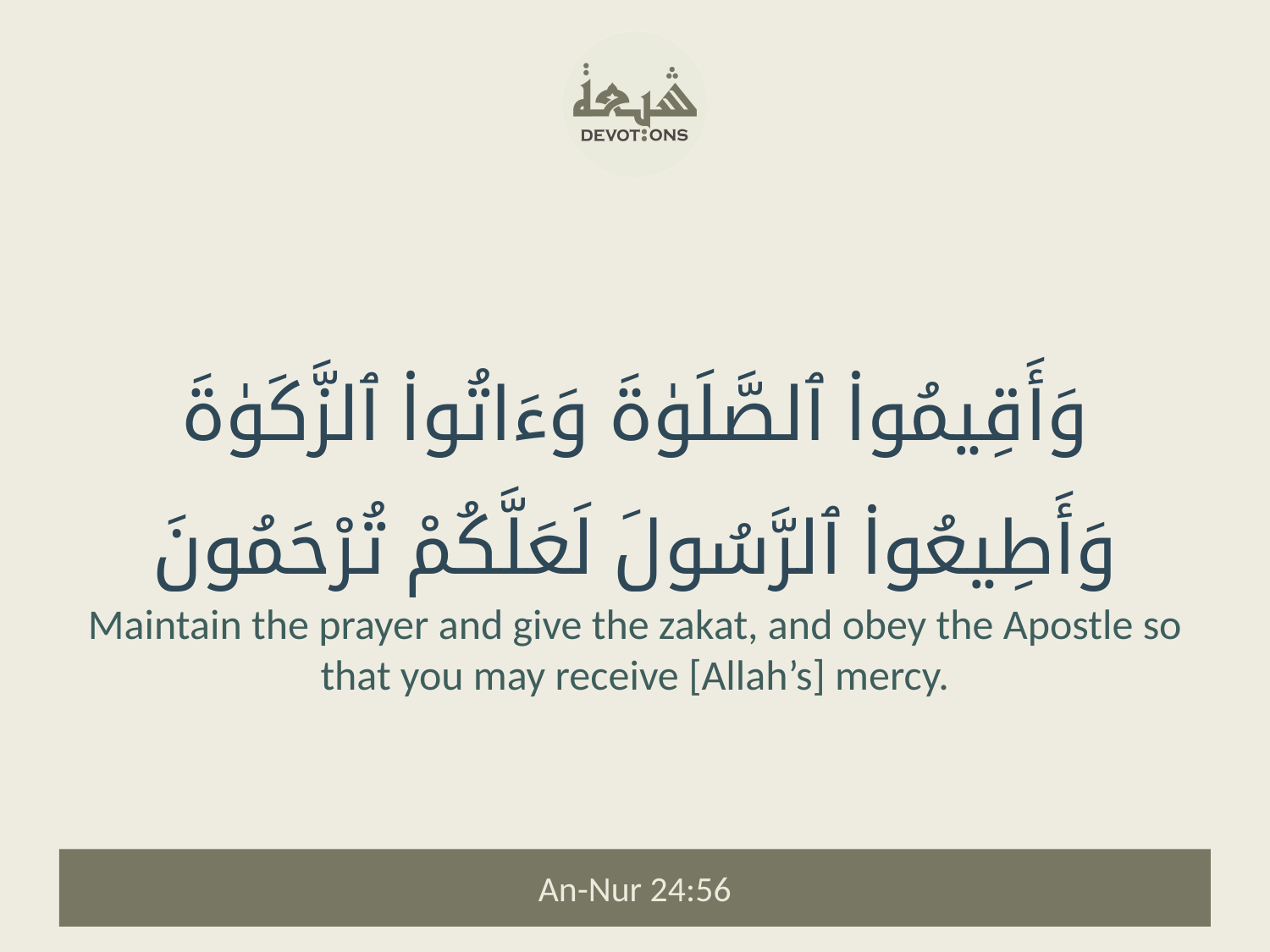

وَأَقِيمُوا۟ ٱلصَّلَوٰةَ وَءَاتُوا۟ ٱلزَّكَوٰةَ وَأَطِيعُوا۟ ٱلرَّسُولَ لَعَلَّكُمْ تُرْحَمُونَ
Maintain the prayer and give the zakat, and obey the Apostle so that you may receive [Allah’s] mercy.
An-Nur 24:56